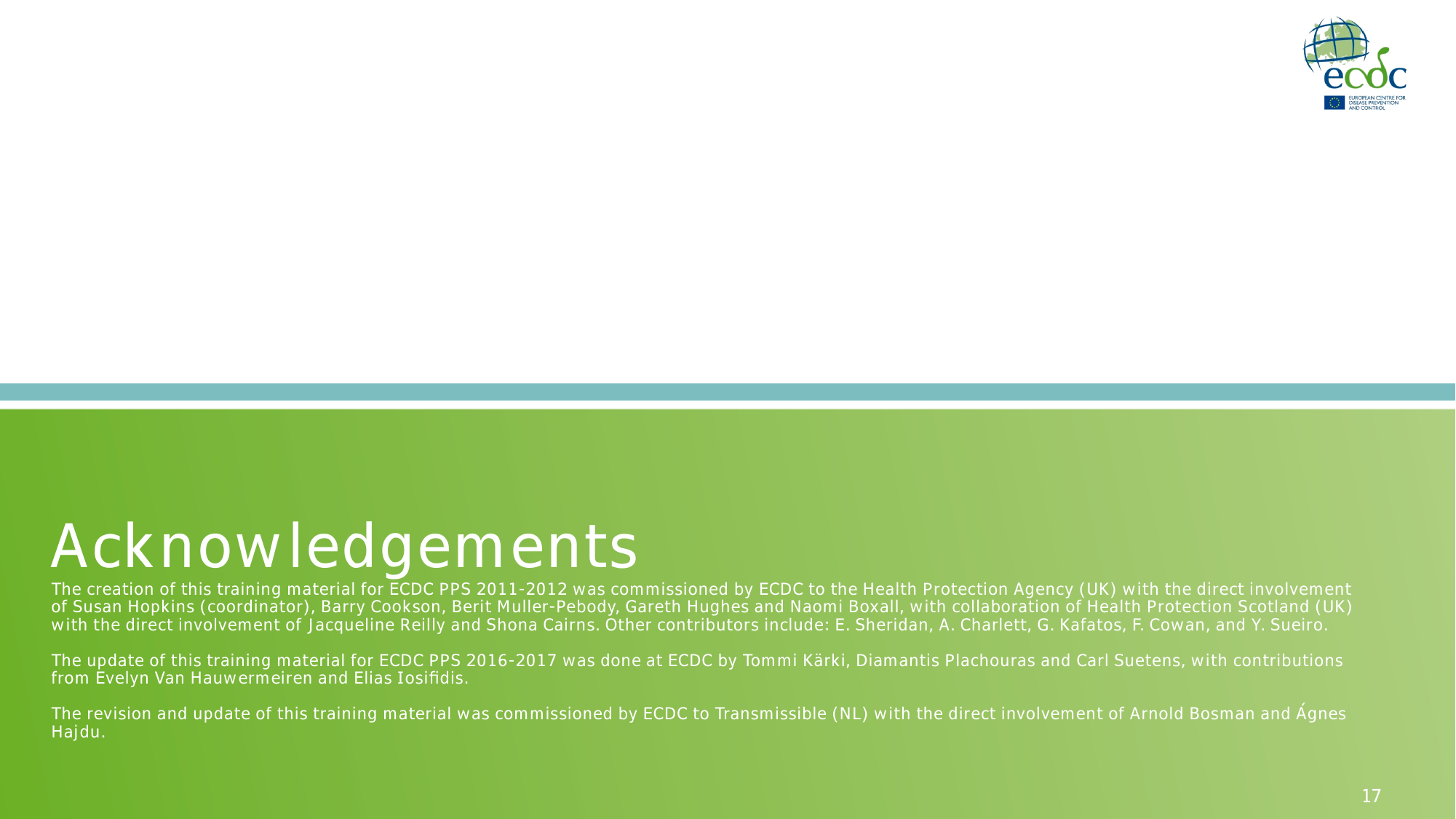

# Acknowledgements The creation of this training material for ECDC PPS 2011-2012 was commissioned by ECDC to the Health Protection Agency (UK) with the direct involvement of Susan Hopkins (coordinator), Barry Cookson, Berit Muller-Pebody, Gareth Hughes and Naomi Boxall, with collaboration of Health Protection Scotland (UK) with the direct involvement of Jacqueline Reilly and Shona Cairns. Other contributors include: E. Sheridan, A. Charlett, G. Kafatos, F. Cowan, and Y. Sueiro. The update of this training material for ECDC PPS 2016-2017 was done at ECDC by Tommi Kärki, Diamantis Plachouras and Carl Suetens, with contributions from Evelyn Van Hauwermeiren and Elias Iosifidis. The revision and update of this training material was commissioned by ECDC to Transmissible (NL) with the direct involvement of Arnold Bosman and Ágnes Hajdu.
17